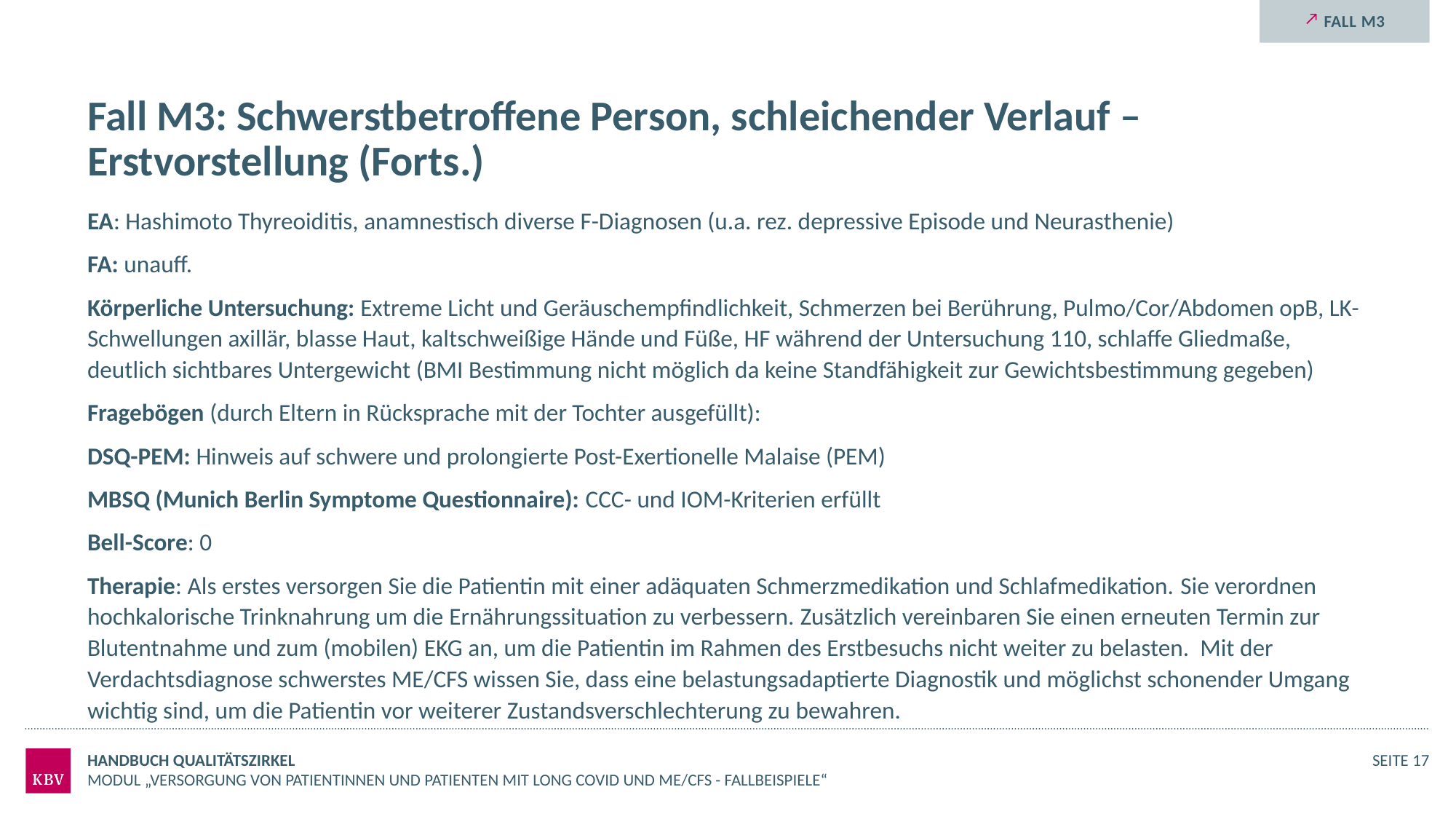

Fall M3
# Fall M3: Schwerstbetroffene Person, schleichender Verlauf – Erstvorstellung (Forts.)
EA: Hashimoto Thyreoiditis, anamnestisch diverse F-Diagnosen (u.a. rez. depressive Episode und Neurasthenie)
FA: unauff.
Körperliche Untersuchung: Extreme Licht und Geräuschempfindlichkeit, Schmerzen bei Berührung, Pulmo/Cor/Abdomen opB, LK-Schwellungen axillär, blasse Haut, kaltschweißige Hände und Füße, HF während der Untersuchung 110, schlaffe Gliedmaße, deutlich sichtbares Untergewicht (BMI Bestimmung nicht möglich da keine Standfähigkeit zur Gewichtsbestimmung gegeben)
Fragebögen (durch Eltern in Rücksprache mit der Tochter ausgefüllt):
DSQ-PEM: Hinweis auf schwere und prolongierte Post-Exertionelle Malaise (PEM)
MBSQ (Munich Berlin Symptome Questionnaire): CCC- und IOM-Kriterien erfüllt
Bell-Score: 0
Therapie: Als erstes versorgen Sie die Patientin mit einer adäquaten Schmerzmedikation und Schlafmedikation. Sie verordnen hochkalorische Trinknahrung um die Ernährungssituation zu verbessern. Zusätzlich vereinbaren Sie einen erneuten Termin zur Blutentnahme und zum (mobilen) EKG an, um die Patientin im Rahmen des Erstbesuchs nicht weiter zu belasten.  Mit der Verdachtsdiagnose schwerstes ME/CFS wissen Sie, dass eine belastungsadaptierte Diagnostik und möglichst schonender Umgang wichtig sind, um die Patientin vor weiterer Zustandsverschlechterung zu bewahren.

Handbuch Qualitätszirkel
Seite 17
Modul „Versorgung von Patientinnen und Patienten mit Long COVID und ME/CFS - Fallbeispiele“